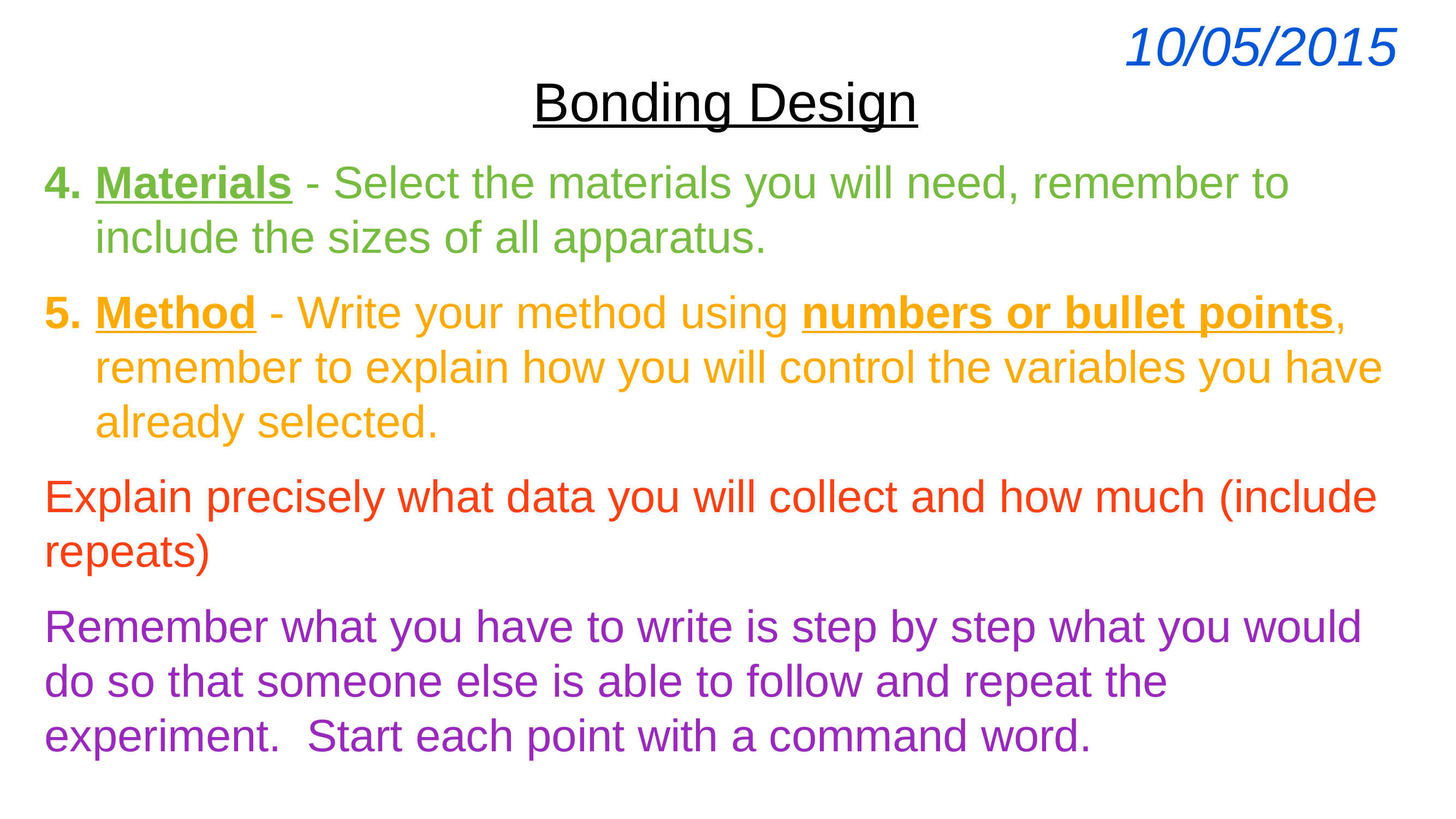

| 10/05/2015 |
| --- |
Bonding Design
Materials - Select the materials you will need, remember to include the sizes of all apparatus.
Method - Write your method using numbers or bullet points, remember to explain how you will control the variables you have already selected.
Explain precisely what data you will collect and how much (include repeats)
Remember what you have to write is step by step what you would do so that someone else is able to follow and repeat the experiment.  Start each point with a command word.